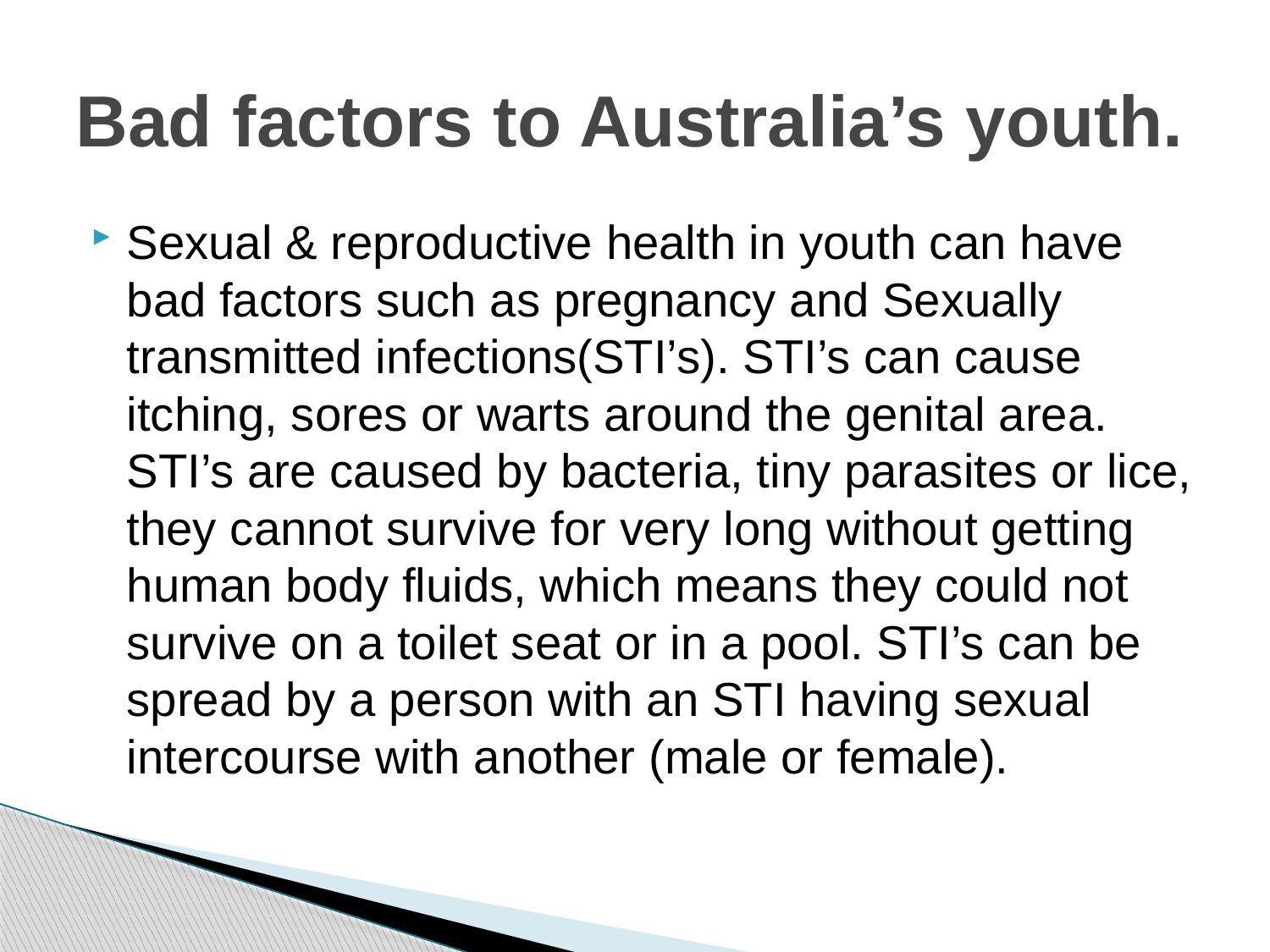

# Bad factors to Australia’s youth.
Sexual & reproductive health in youth can have bad factors such as pregnancy and Sexually transmitted infections(STI’s). STI’s can cause itching, sores or warts around the genital area. STI’s are caused by bacteria, tiny parasites or lice, they cannot survive for very long without getting human body fluids, which means they could not survive on a toilet seat or in a pool. STI’s can be spread by a person with an STI having sexual intercourse with another (male or female).